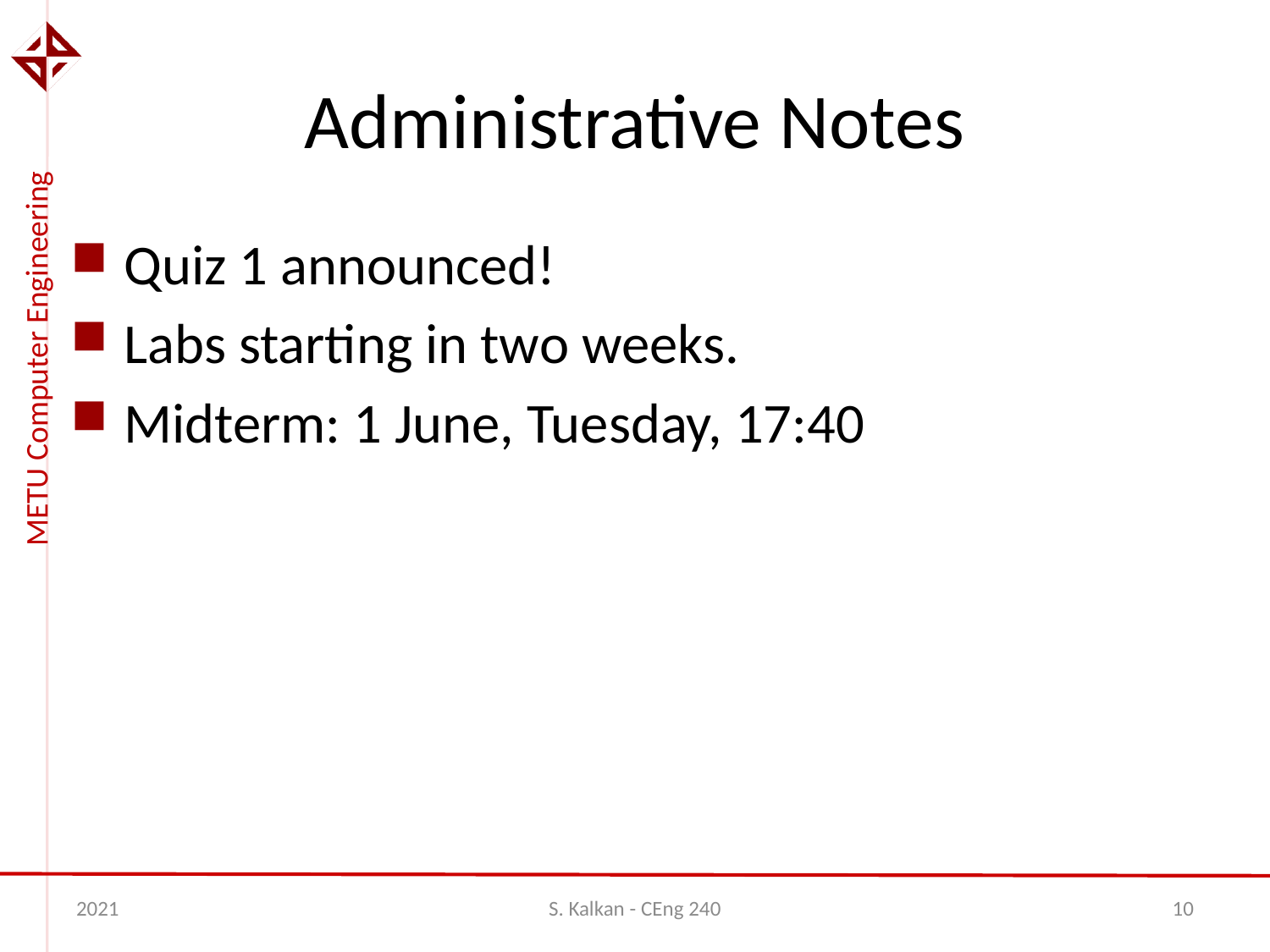

# Administrative Notes
Quiz 1 announced!
Labs starting in two weeks.
Midterm: 1 June, Tuesday, 17:40
2021
S. Kalkan - CEng 240
10